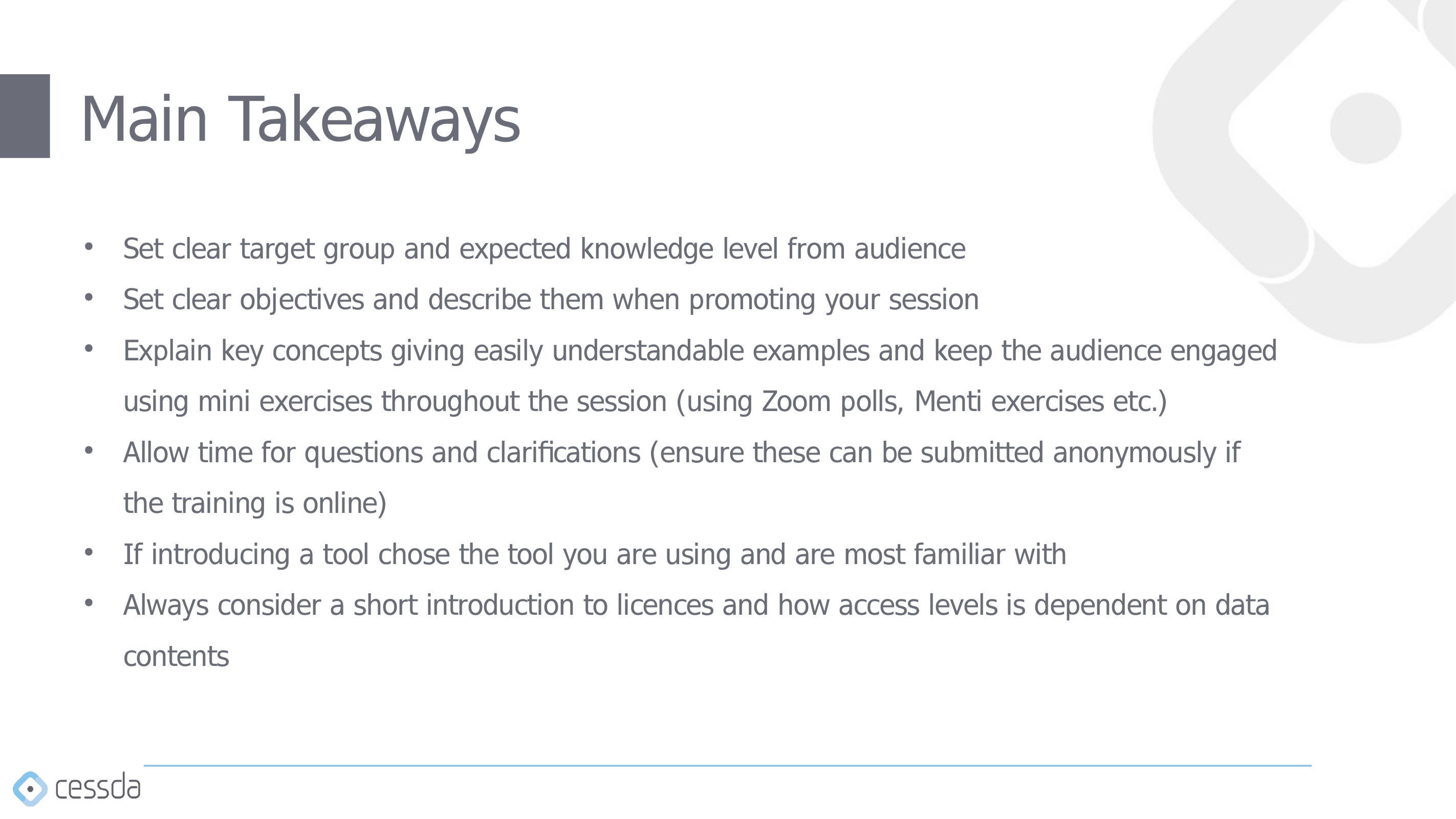

# Main Takeaways
Set clear target group and expected knowledge level from audience
Set clear objectives and describe them when promoting your session
Explain key concepts giving easily understandable examples and keep the audience engaged using mini exercises throughout the session (using Zoom polls, Menti exercises etc.)
Allow time for questions and clarifications (ensure these can be submitted anonymously if the training is online)
If introducing a tool chose the tool you are using and are most familiar with
Always consider a short introduction to licences and how access levels is dependent on data contents